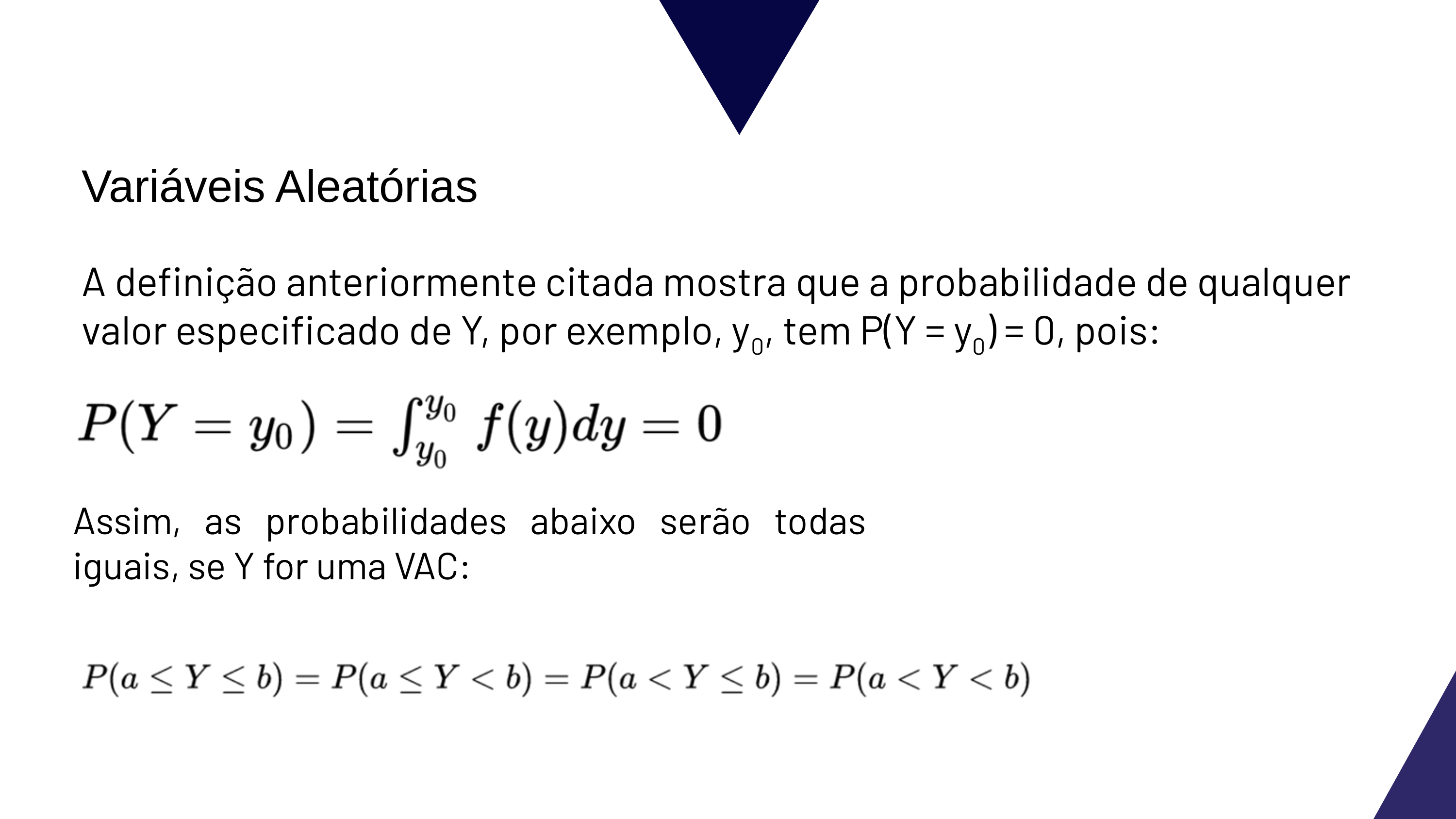

Variáveis Aleatórias
A definição anteriormente citada mostra que a probabilidade de qualquer valor especificado de Y, por exemplo, y0, tem P(Y = y0) = 0, pois:

Assim, as probabilidades abaixo serão todas iguais, se Y for uma VAC: